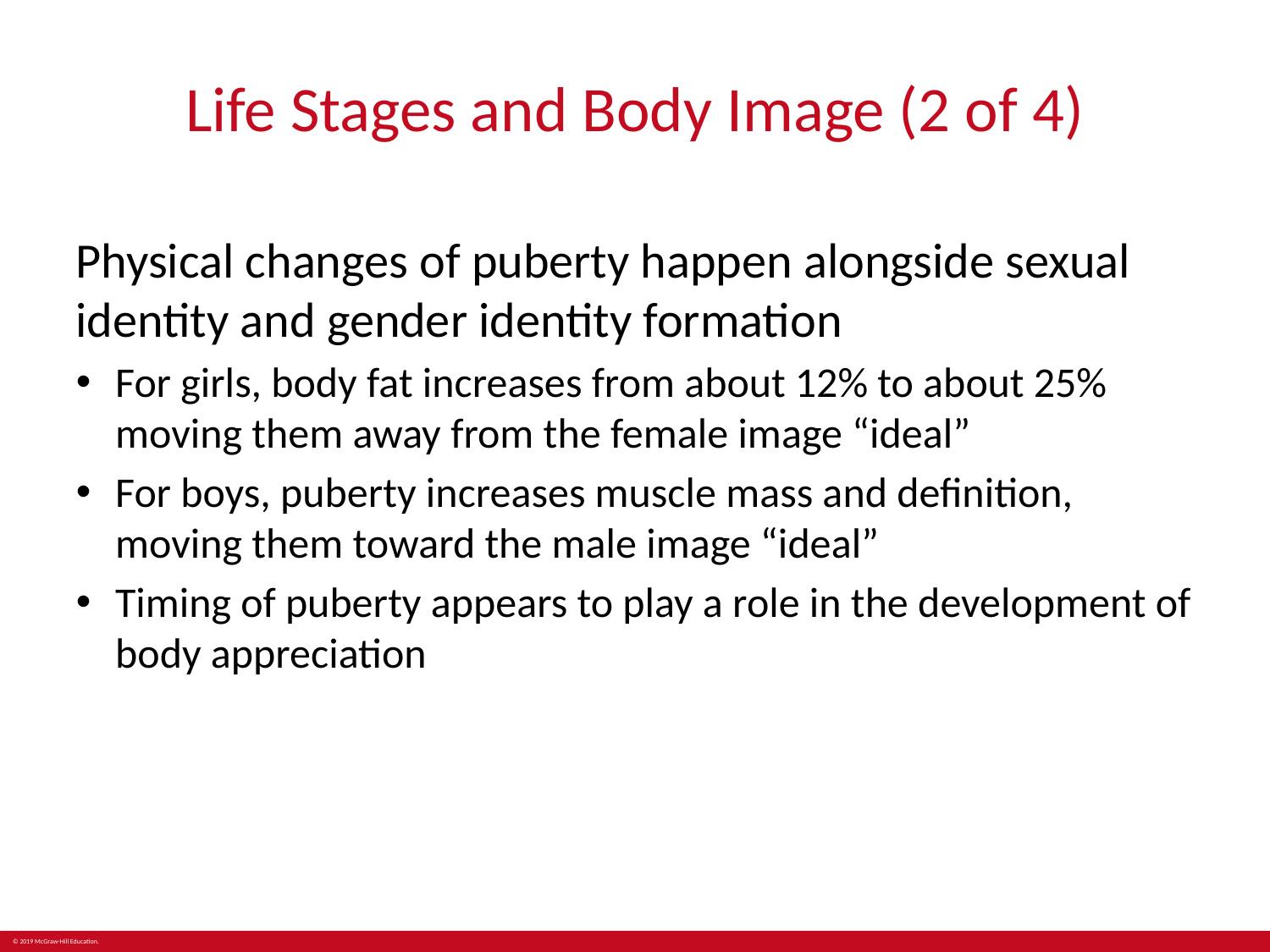

# Life Stages and Body Image (2 of 4)
Physical changes of puberty happen alongside sexual identity and gender identity formation
For girls, body fat increases from about 12% to about 25% moving them away from the female image “ideal”
For boys, puberty increases muscle mass and definition, moving them toward the male image “ideal”
Timing of puberty appears to play a role in the development of body appreciation